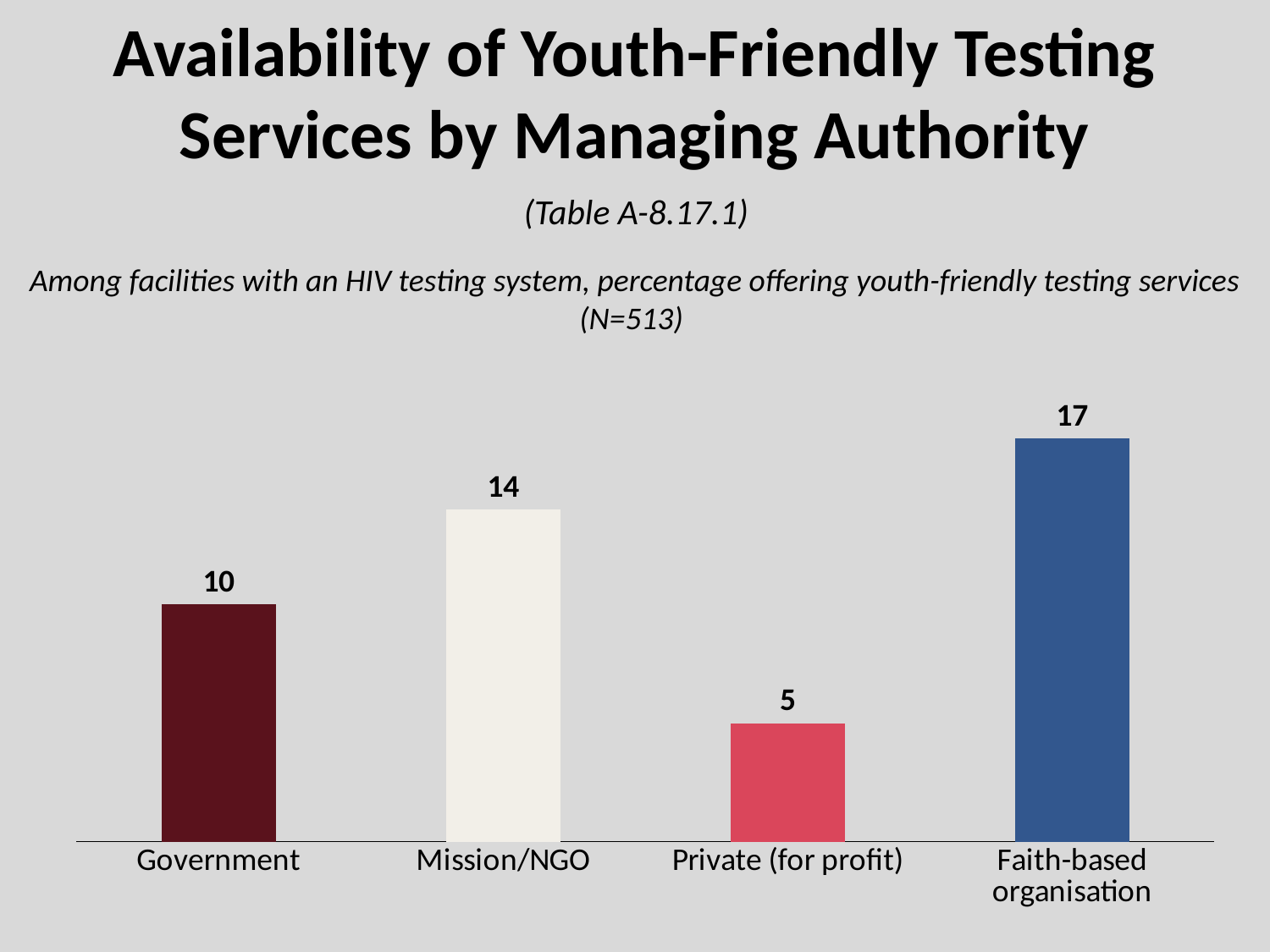

# Availability of Youth-Friendly Testing Services by Managing Authority
(Table A-8.17.1)
Among facilities with an HIV testing system, percentage offering youth-friendly testing services (N=513)

### Chart

| Category |  |
|---|---|
| Government | 10.0 |
| Mission/NGO | 14.0 |
| Private (for profit) | 5.0 |
| Faith-based organisation | 17.0 |